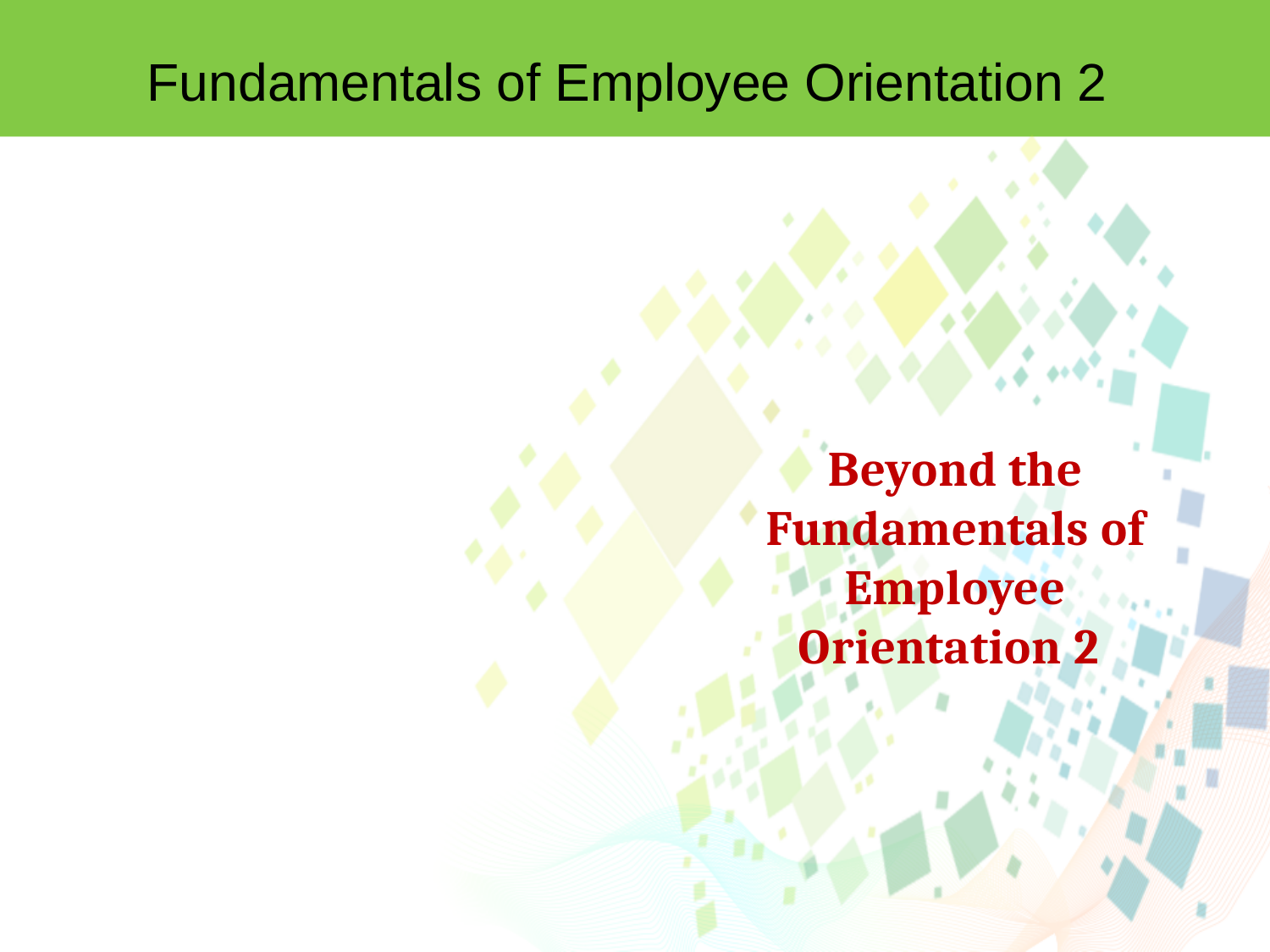

Fundamentals of Employee Orientation 2
Beyond the Fundamentals of Employee Orientation 2